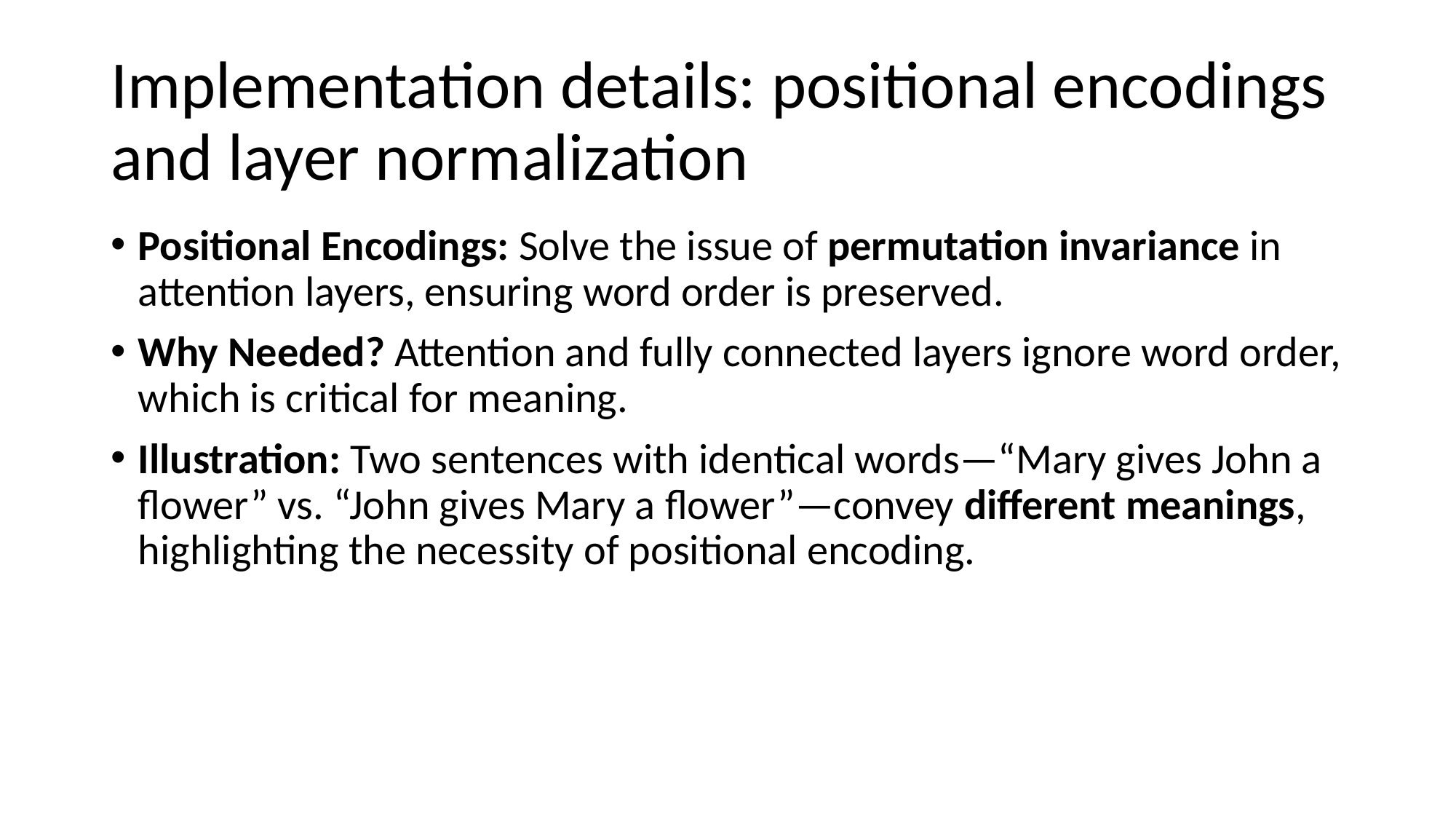

# Implementation details: positional encodings and layer normalization
Positional Encodings: Solve the issue of permutation invariance in attention layers, ensuring word order is preserved.
Why Needed? Attention and fully connected layers ignore word order, which is critical for meaning.
Illustration: Two sentences with identical words—“Mary gives John a flower” vs. “John gives Mary a flower”—convey different meanings, highlighting the necessity of positional encoding.